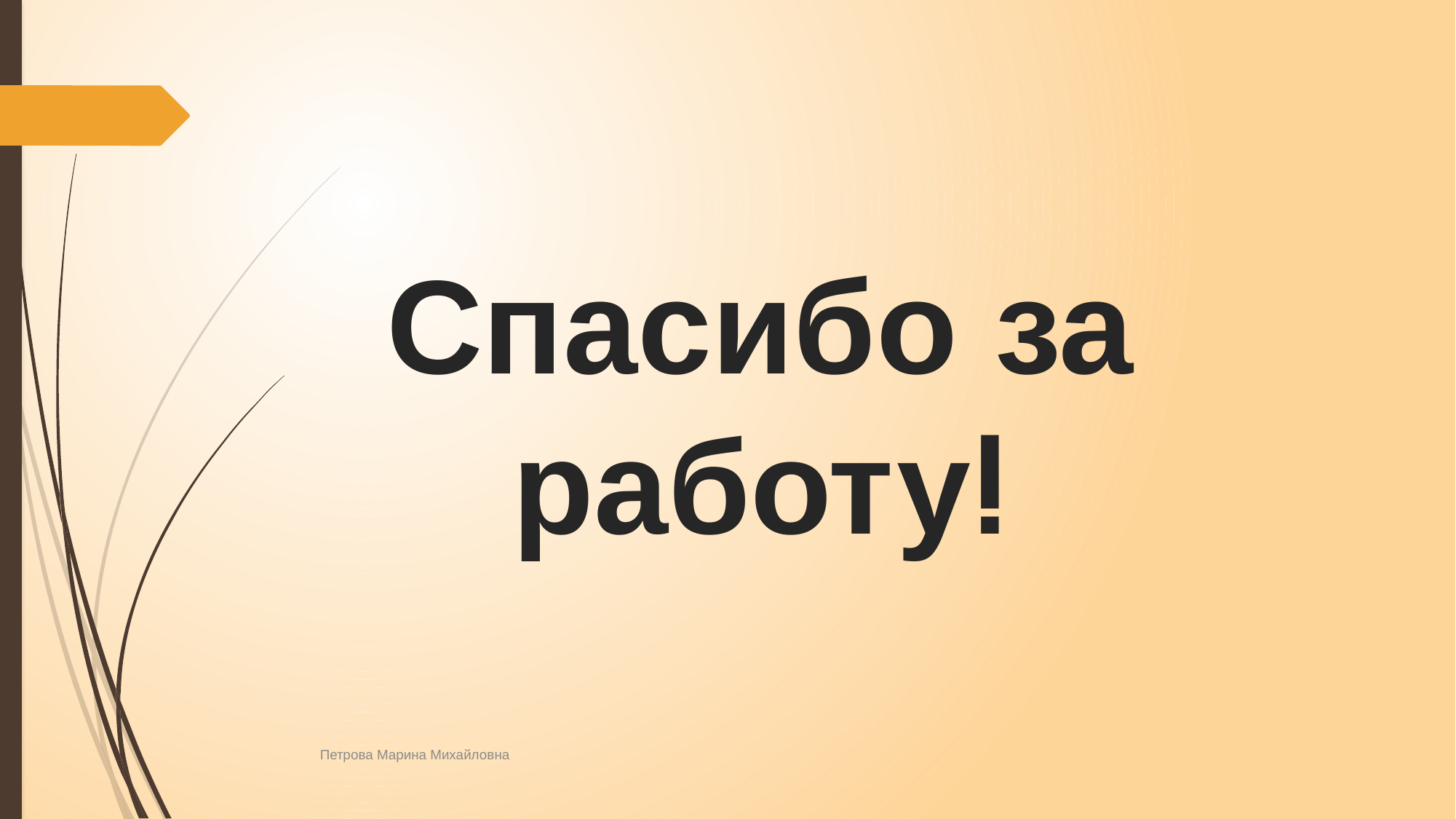

# Спасибо за работу!
Петрова Марина Михайловна